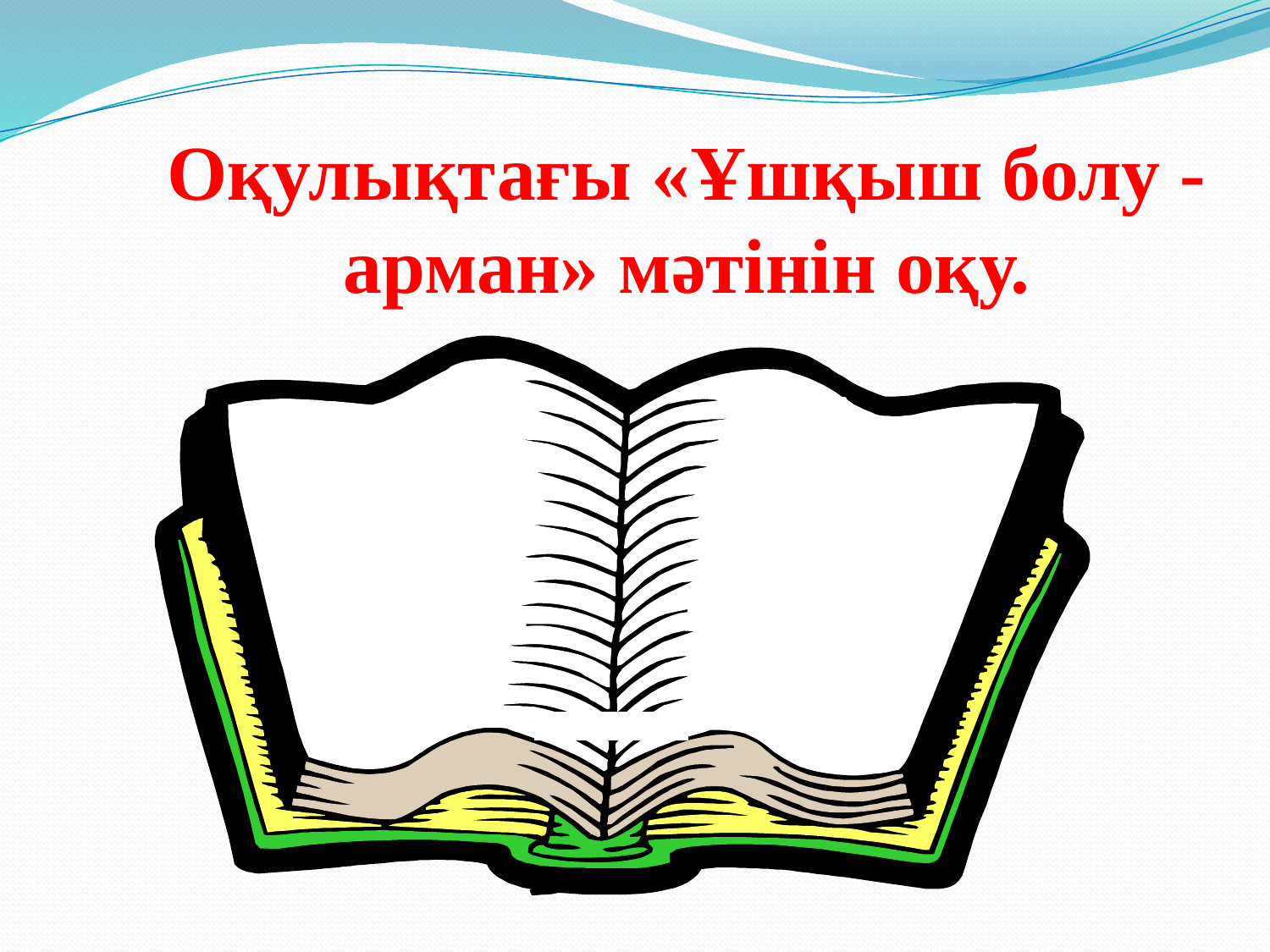

Оқулықтағы «Ұшқыш болу - арман» мәтінін оқу.